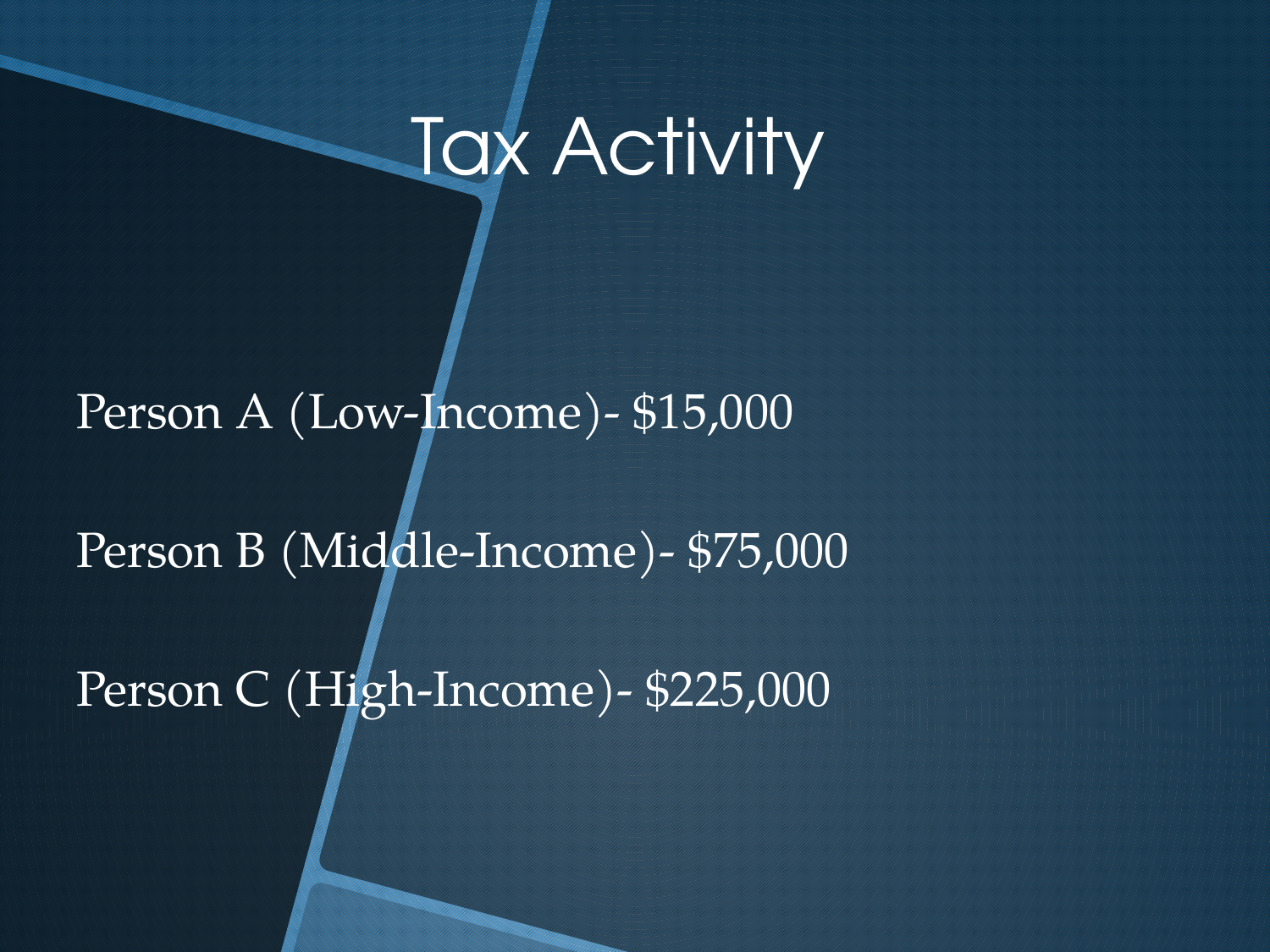

# Tax Activity
Person A (Low-Income)- $15,000
Person B (Middle-Income)- $75,000
Person C (High-Income)- $225,000